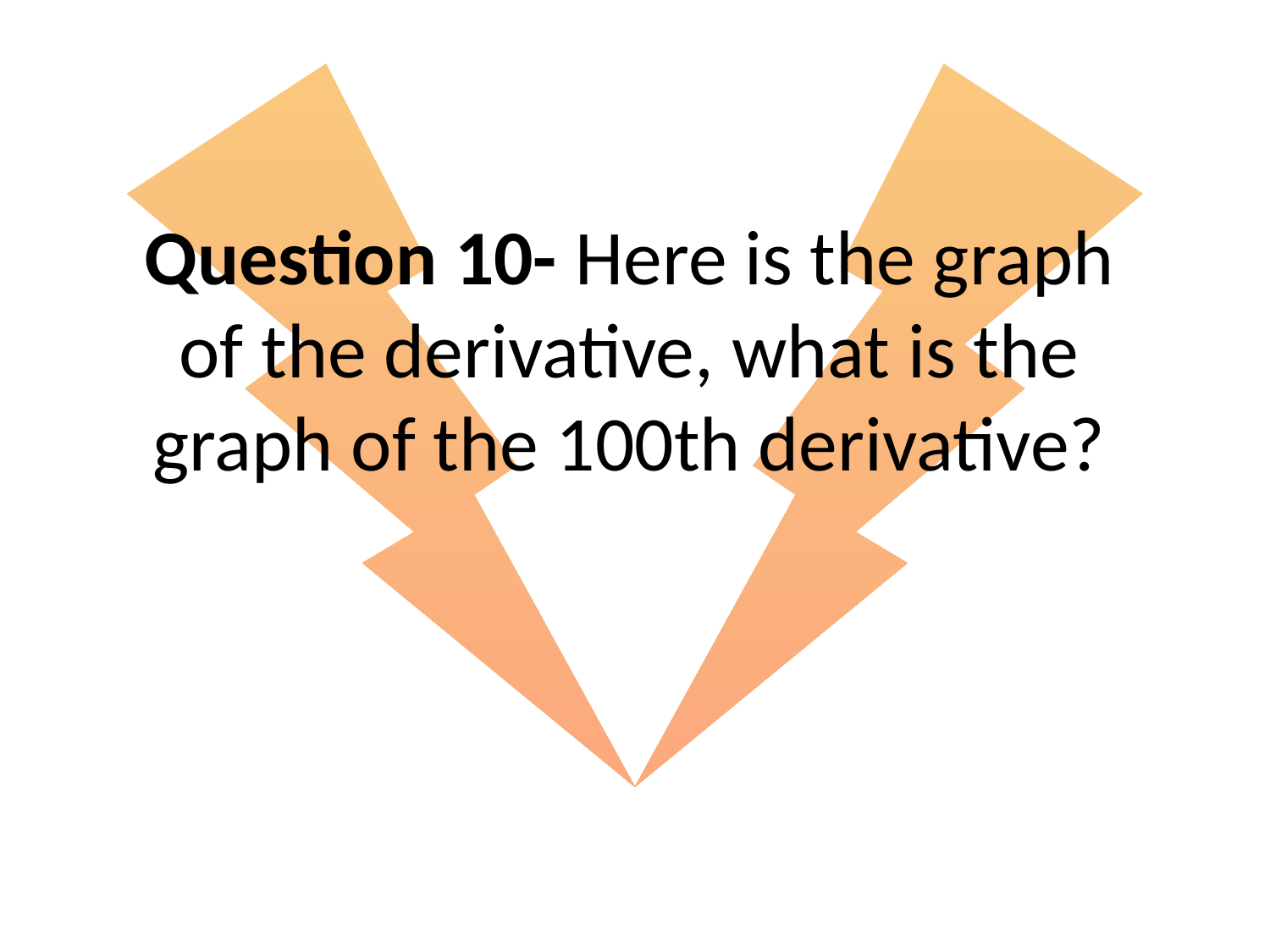

Question 10- Here is the graph of the derivative, what is the graph of the 100th derivative?